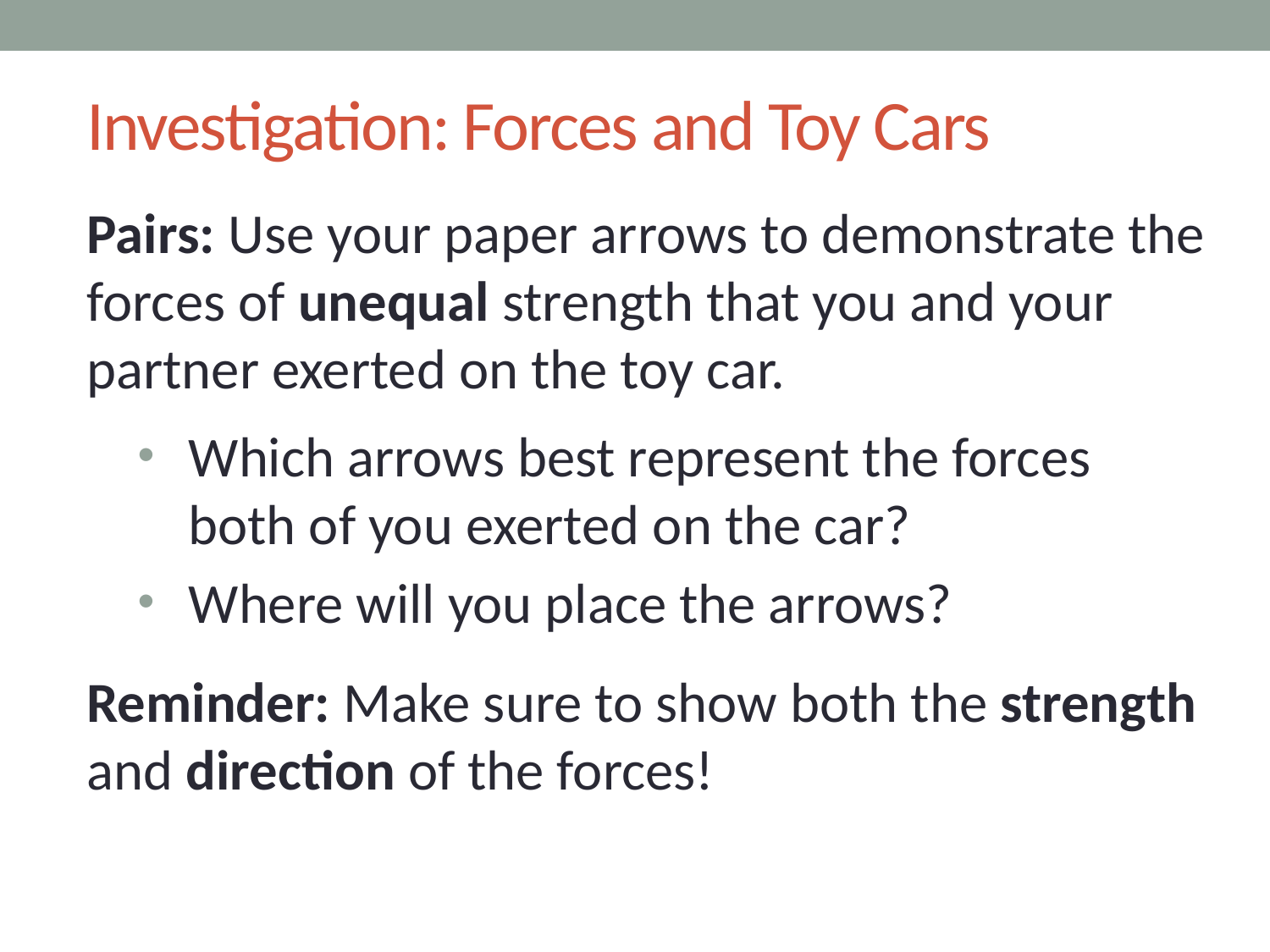

# Investigation: Forces and Toy Cars
Pairs: Use your paper arrows to demonstrate the forces of unequal strength that you and your partner exerted on the toy car.
Which arrows best represent the forces
both of you exerted on the car?
Where will you place the arrows?
Reminder: Make sure to show both the strength and direction of the forces!